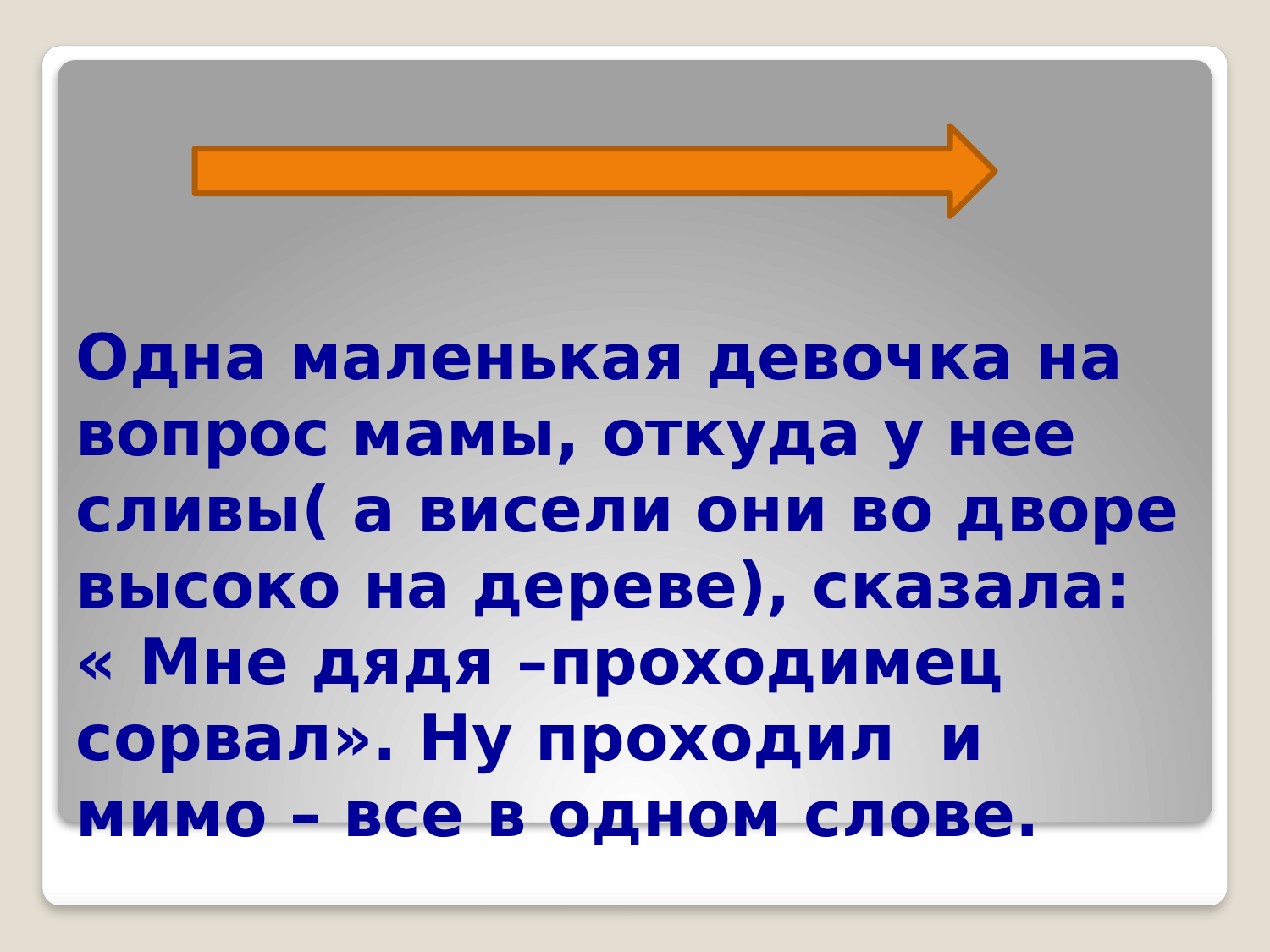

# Одна маленькая девочка на вопрос мамы, откуда у нее сливы( а висели они во дворе высоко на дереве), сказала: « Мне дядя –проходимец сорвал». Ну проходил  и мимо – все в одном слове.